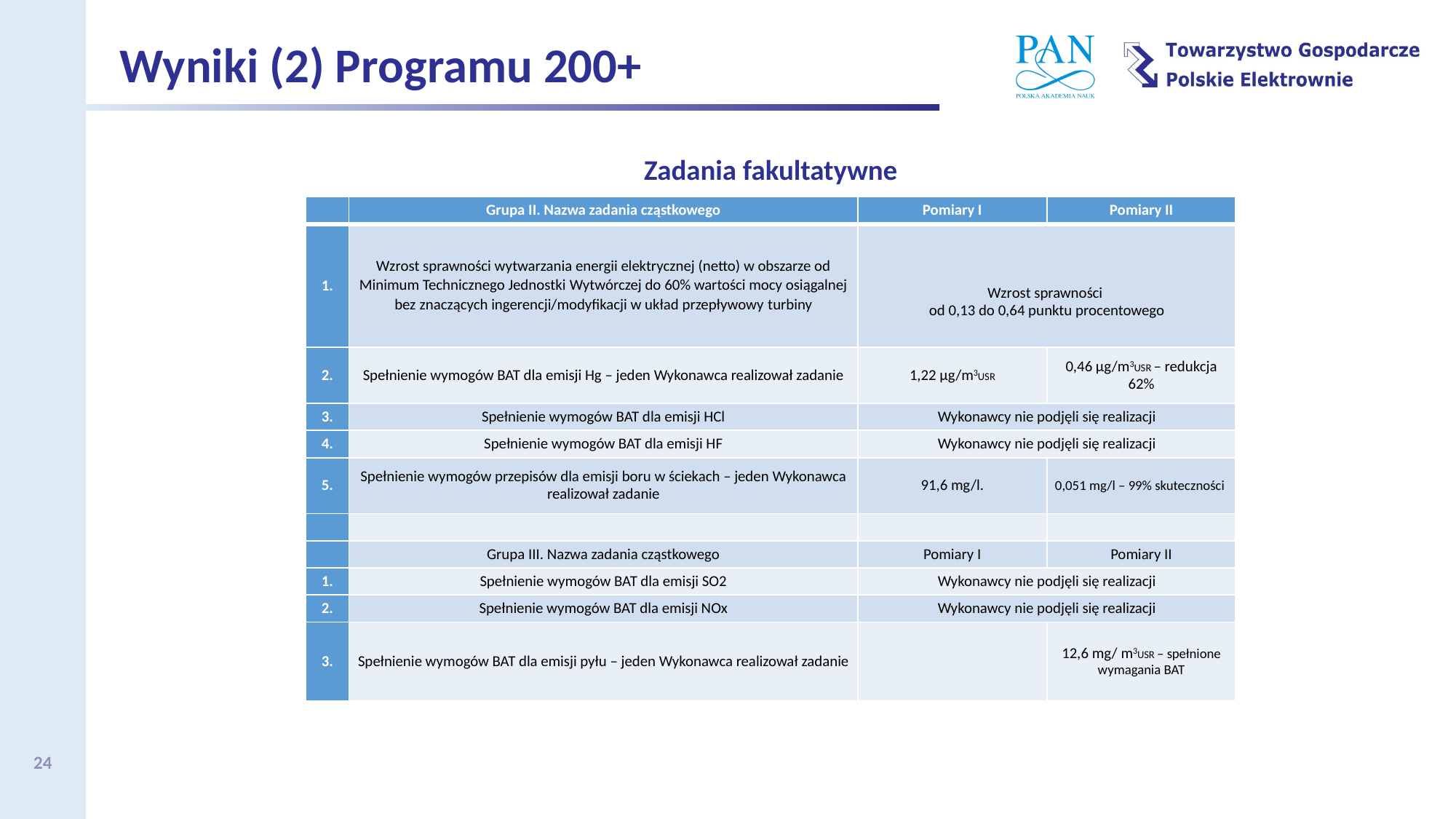

Wyniki (2) Programu 200+
Zadania fakultatywne
|  | Grupa II. Nazwa zadania cząstkowego | Pomiary I | Pomiary II |
| --- | --- | --- | --- |
| 1. | Wzrost sprawności wytwarzania energii elektrycznej (netto) w obszarze od Minimum Technicznego Jednostki Wytwórczej do 60% wartości mocy osiągalnej bez znaczących ingerencji/modyfikacji w układ przepływowy turbiny | Wzrost sprawności od 0,13 do 0,64 punktu procentowego |  |
| 2. | Spełnienie wymogów BAT dla emisji Hg – jeden Wykonawca realizował zadanie | 1,22 µg/m3USR | 0,46 µg/m3USR – redukcja 62% |
| 3. | Spełnienie wymogów BAT dla emisji HCl | Wykonawcy nie podjęli się realizacji |  |
| 4. | Spełnienie wymogów BAT dla emisji HF | Wykonawcy nie podjęli się realizacji |  |
| 5. | Spełnienie wymogów przepisów dla emisji boru w ściekach – jeden Wykonawca realizował zadanie | 91,6 mg/l. | 0,051 mg/l – 99% skuteczności |
|  |  |  |  |
|  | Grupa III. Nazwa zadania cząstkowego | Pomiary I | Pomiary II |
| 1. | Spełnienie wymogów BAT dla emisji SO2 | Wykonawcy nie podjęli się realizacji |  |
| 2. | Spełnienie wymogów BAT dla emisji NOx | Wykonawcy nie podjęli się realizacji |  |
| 3. | Spełnienie wymogów BAT dla emisji pyłu – jeden Wykonawca realizował zadanie |  | 12,6 mg/ m3USR – spełnione wymagania BAT |
24